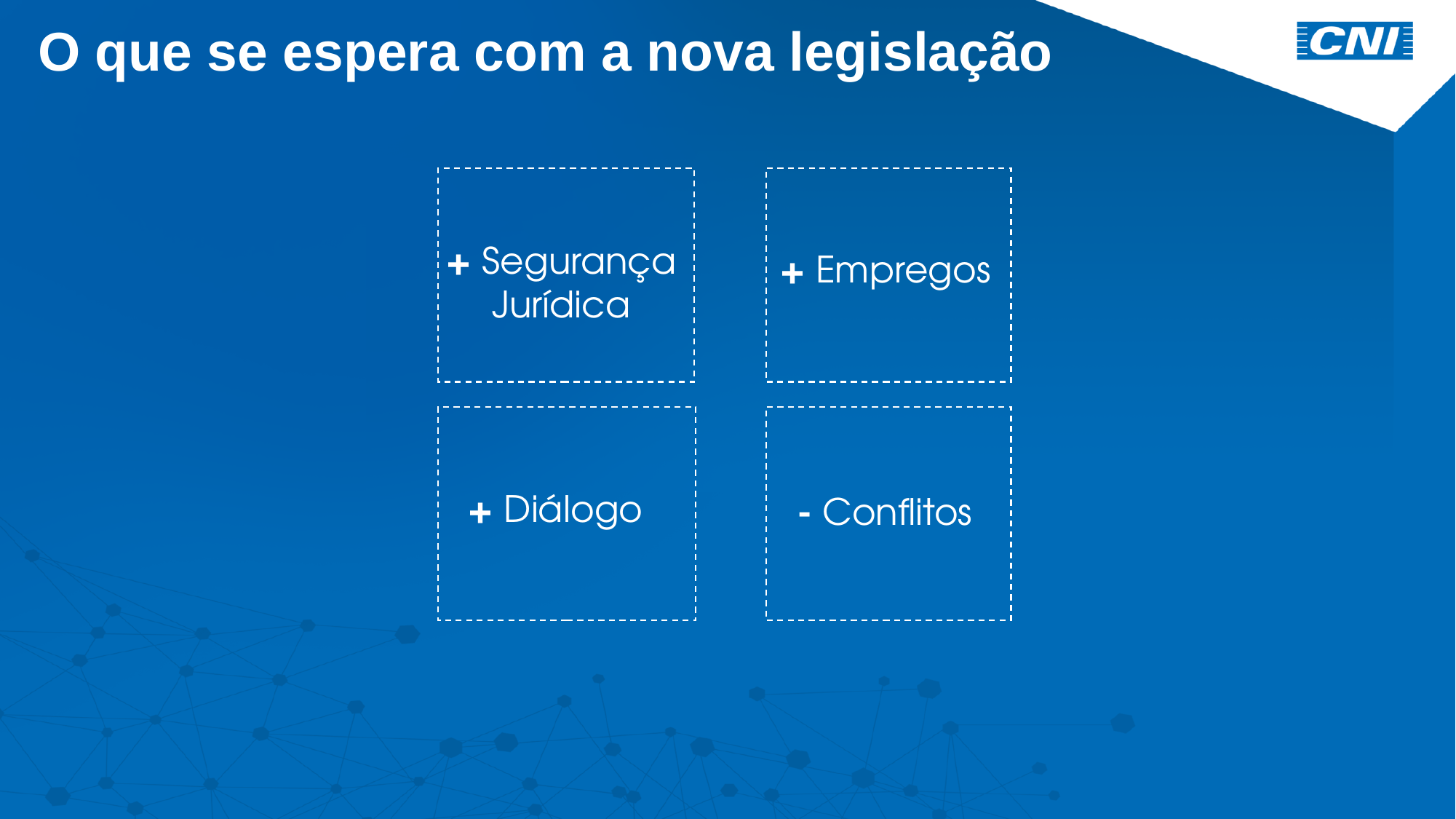

O que se espera com a nova legislação

+ Segurança Jurídica
+ Empregos

+ Diálogo
- Conflitos